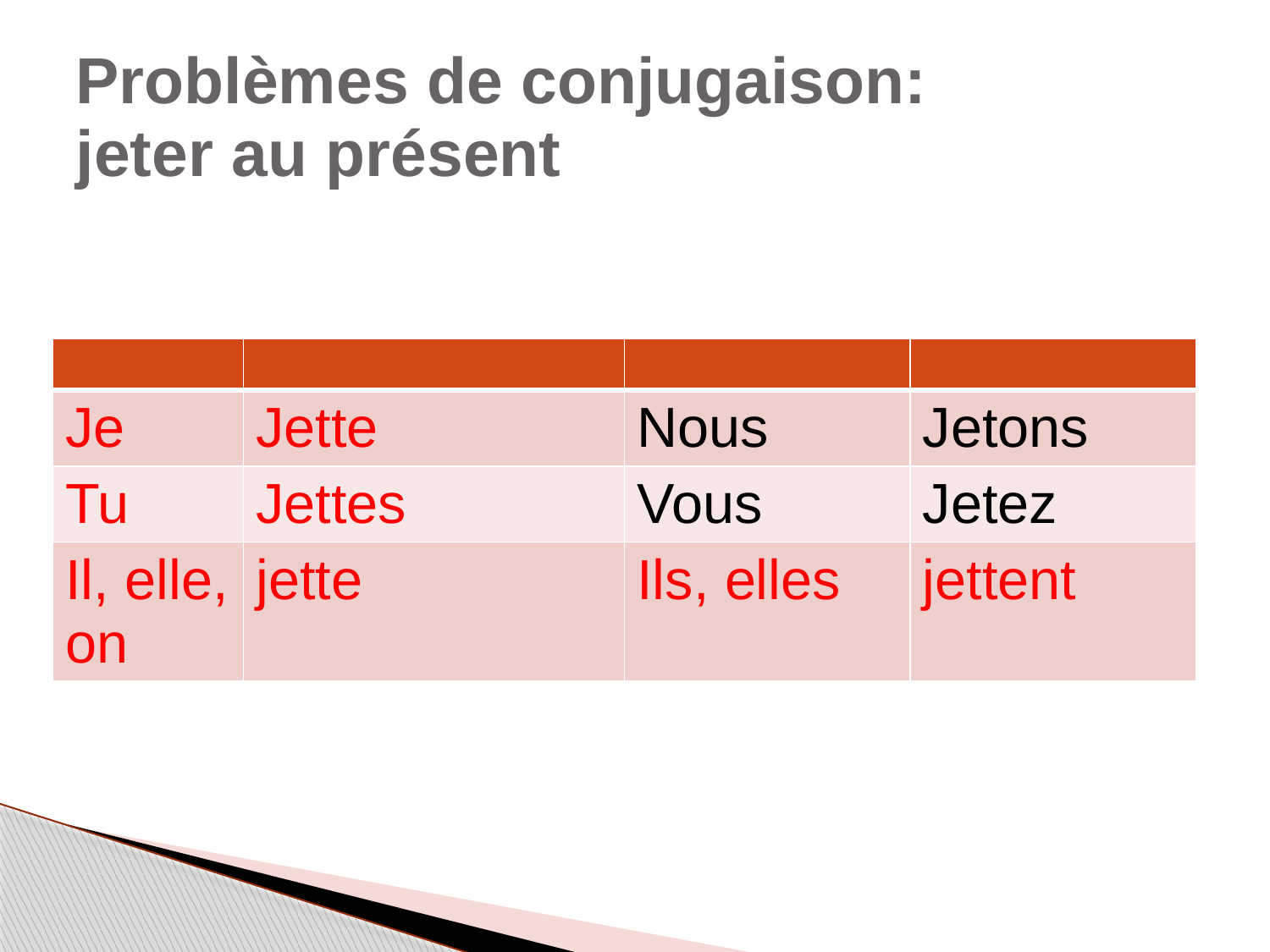

# Problèmes de conjugaison: jeter au présent
|  |  |  |  |
| --- | --- | --- | --- |
| Je | Jette | Nous | Jetons |
| Tu | Jettes | Vous | Jetez |
| Il, elle, on | jette | Ils, elles | jettent |